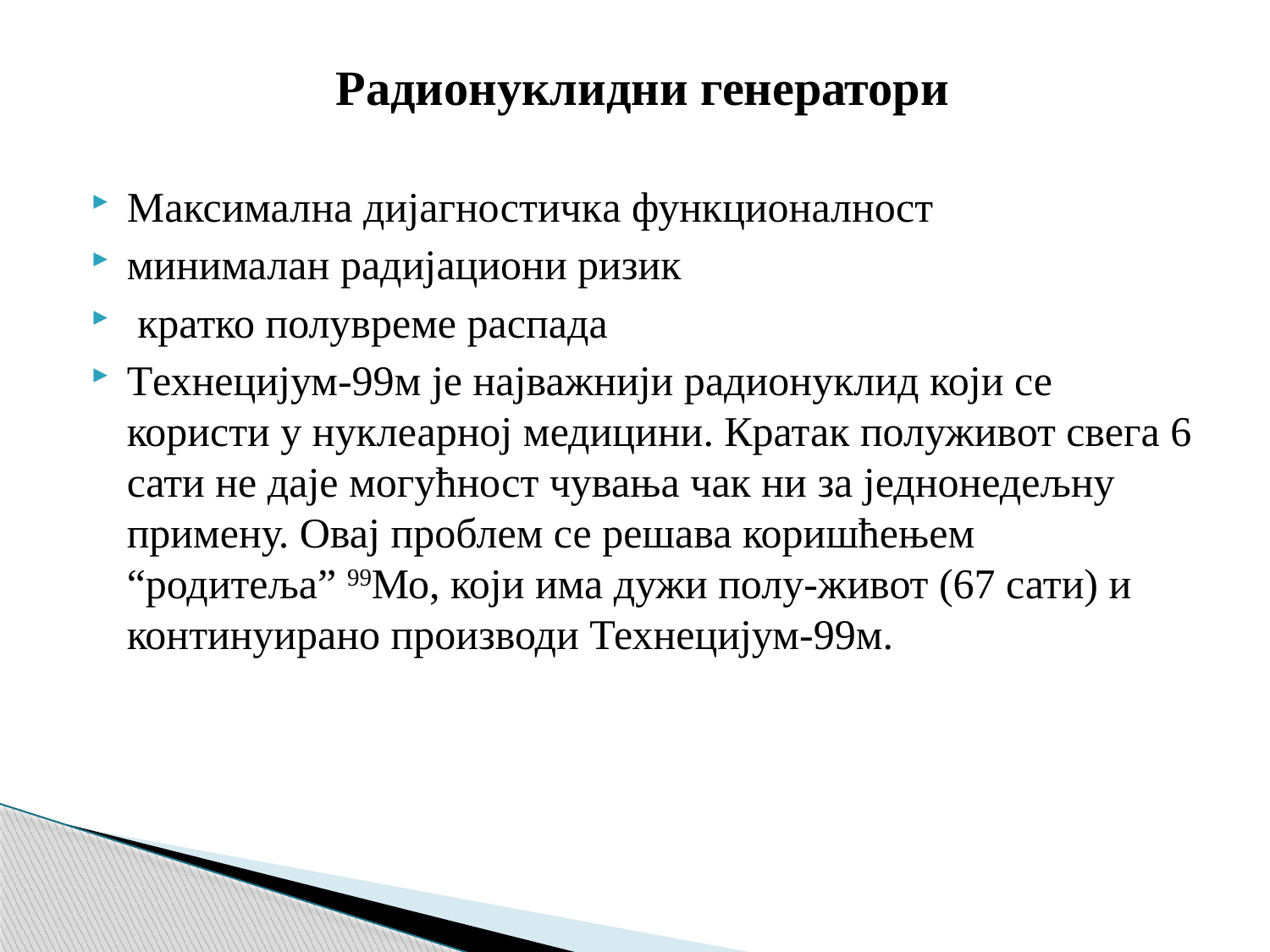

Радионуклидни генератори

Максимална дијагностичка функционалност
минималан радијациони ризик
 кратко полувреме распада
Tехнецијум-99м је најважнији радионуклид који се користи у нуклеарној медицини. Кратак полуживот свега 6 сати не даје могућност чувања чак ни за једнонедељну примену. Овај проблем се решава коришћењем “родитеља” 99Мо, који има дужи полу-живот (67 сати) и континуирано производи Технецијум-99м.